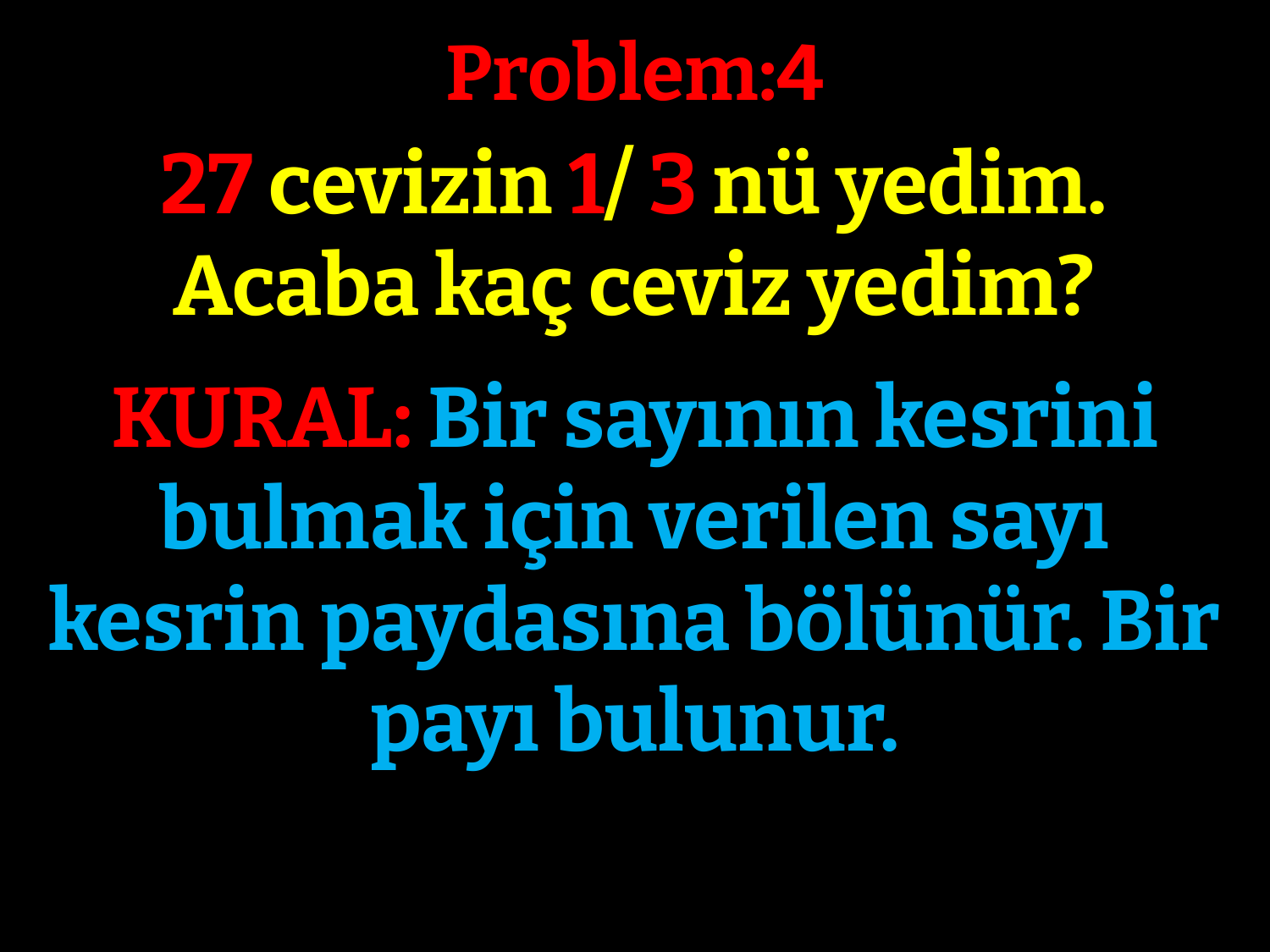

Problem:4
27 cevizin 1/ 3 nü yedim.
Acaba kaç ceviz yedim?
#
KURAL: Bir sayının kesrini bulmak için verilen sayı kesrin paydasına bölünür. Bir payı bulunur.